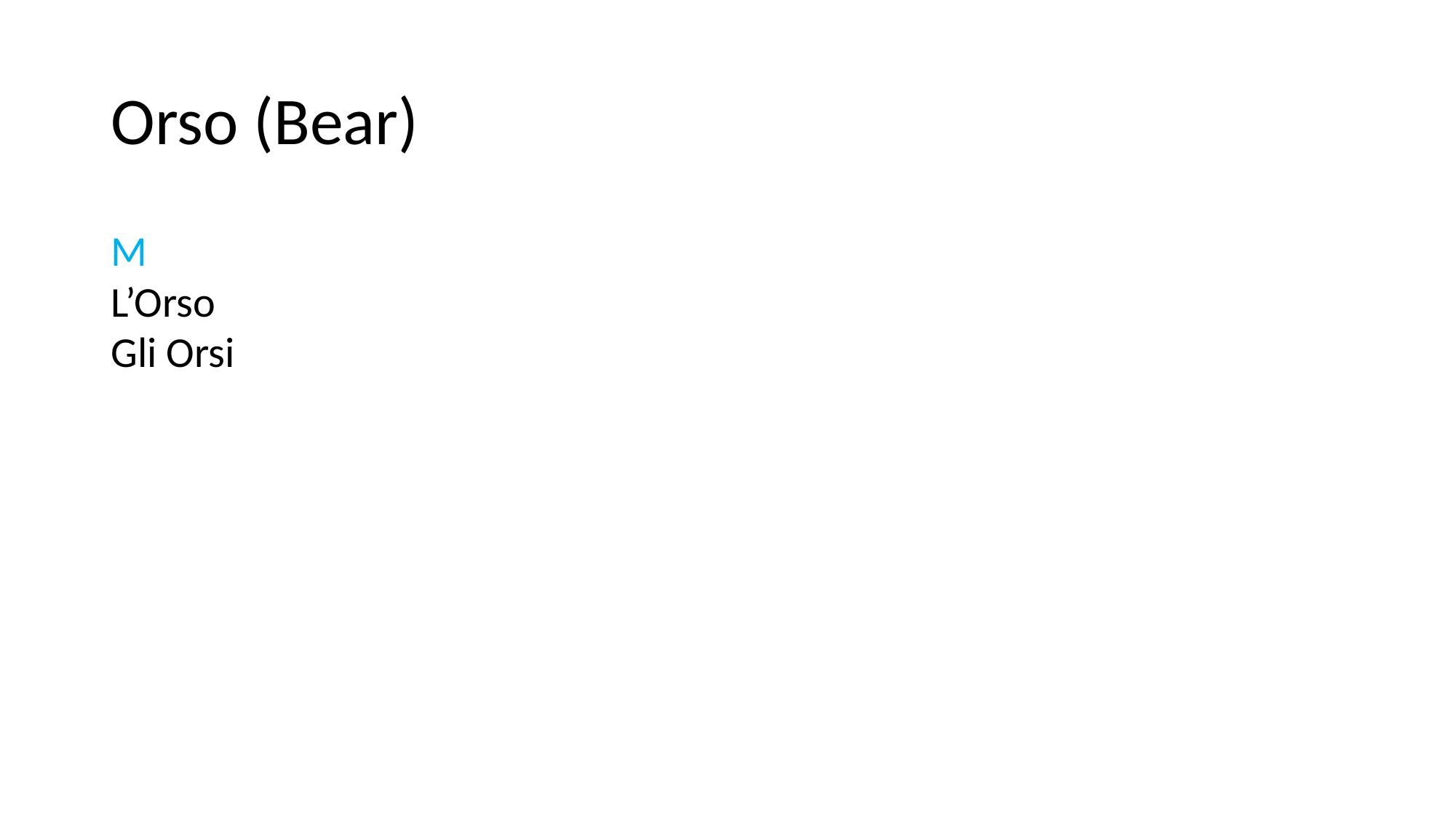

# Orso (Bear)
M
L’Orso
Gli Orsi